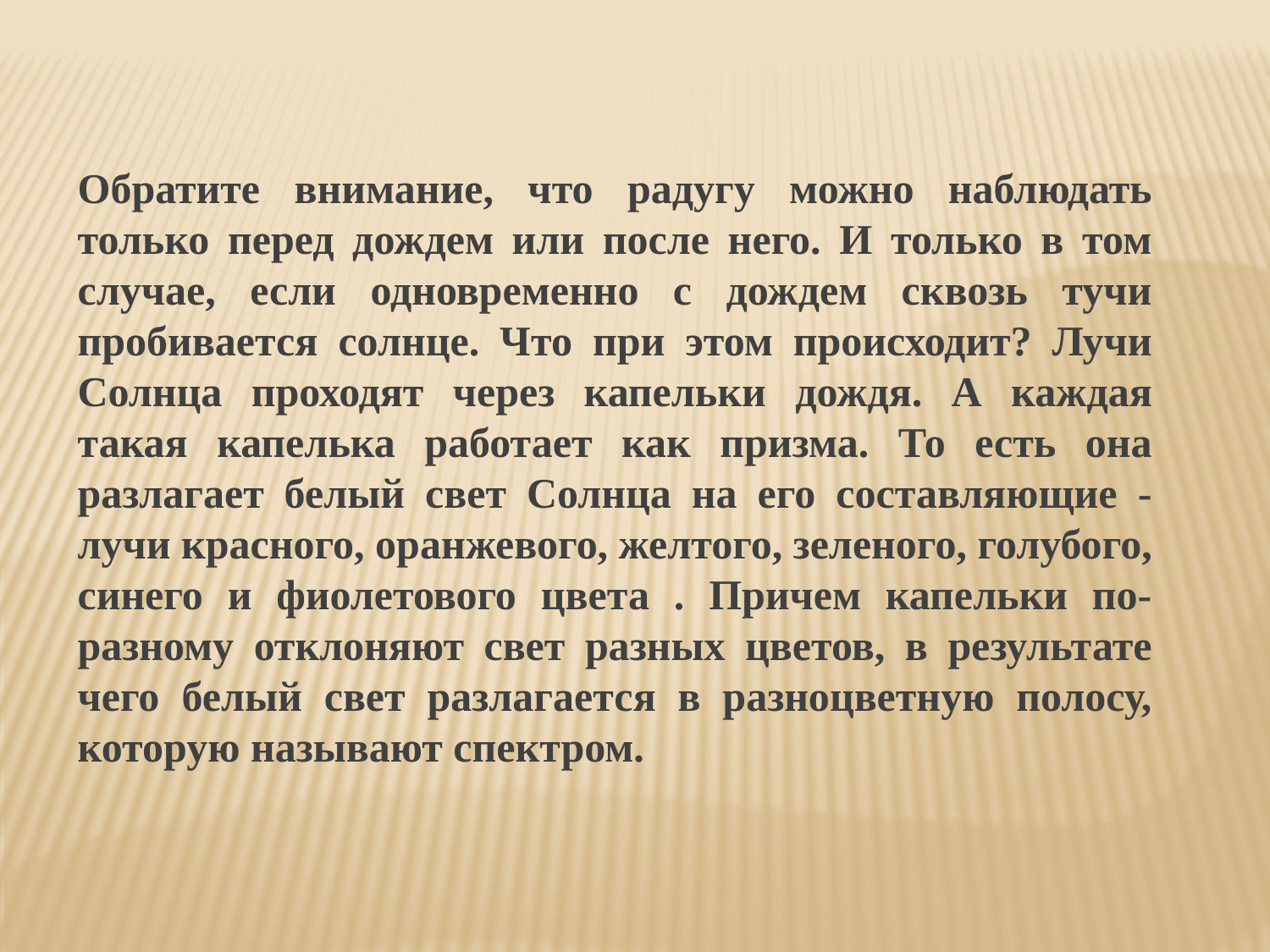

Обратите внимание, что радугу можно наблюдать только перед дождем или после него. И только в том случае, если одновременно с дождем сквозь тучи пробивается солнце. Что при этом происходит? Лучи Солнца проходят через капельки дождя. А каждая такая капелька работает как призма. То есть она разлагает белый свет Солнца на его составляющие - лучи красного, оранжевого, желтого, зеленого, голубого, синего и фиолетового цвета . Причем капельки по-разному отклоняют свет разных цветов, в результате чего белый свет разлагается в разноцветную полосу, которую называют спектром.